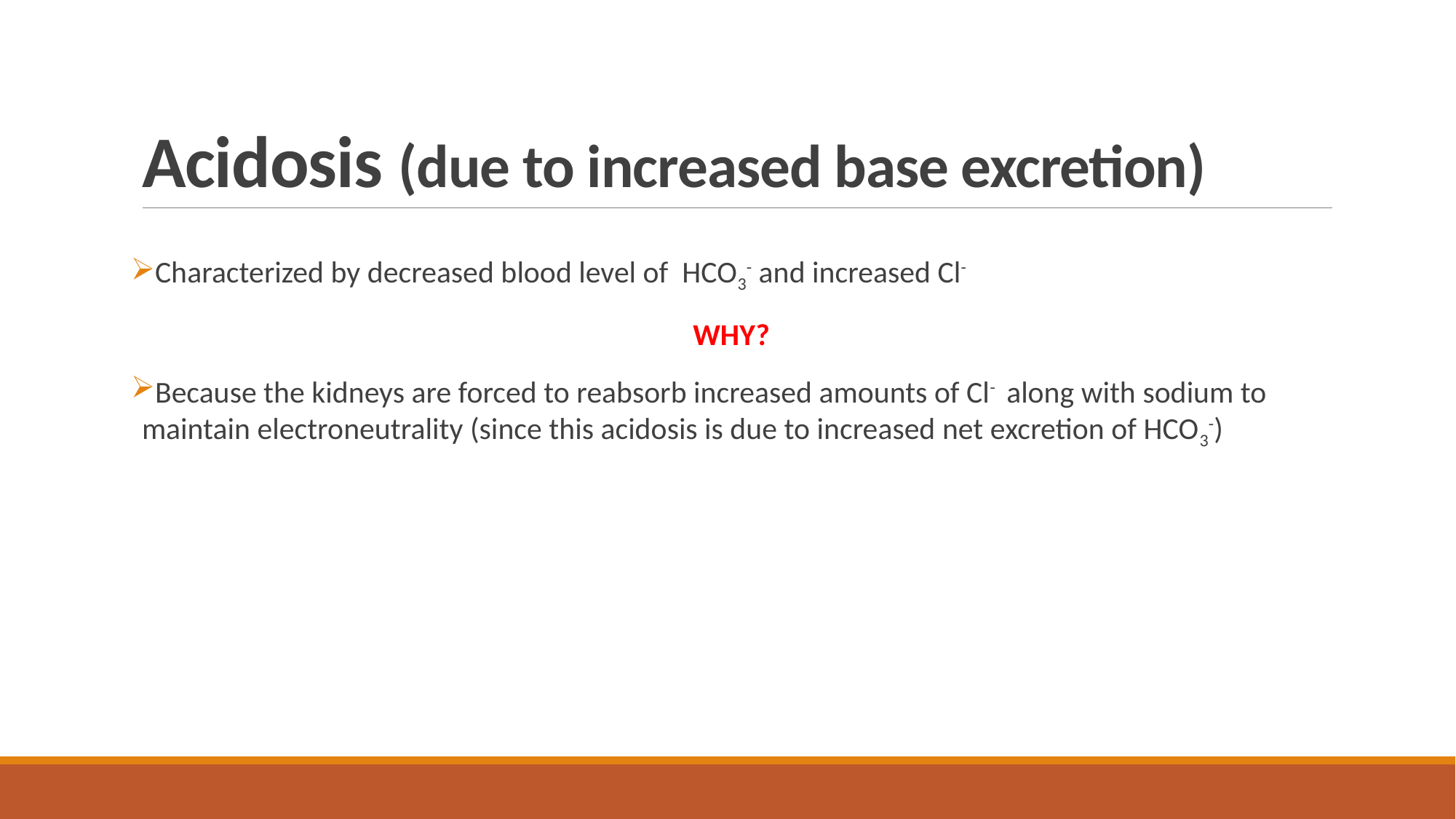

# Acidosis (due to increased base excretion)
Characterized by decreased blood level of  HCO3- and increased Cl-
WHY?
Because the kidneys are forced to reabsorb increased amounts of Cl-  along with sodium to maintain electroneutrality (since this acidosis is due to increased net excretion of HCO3-)